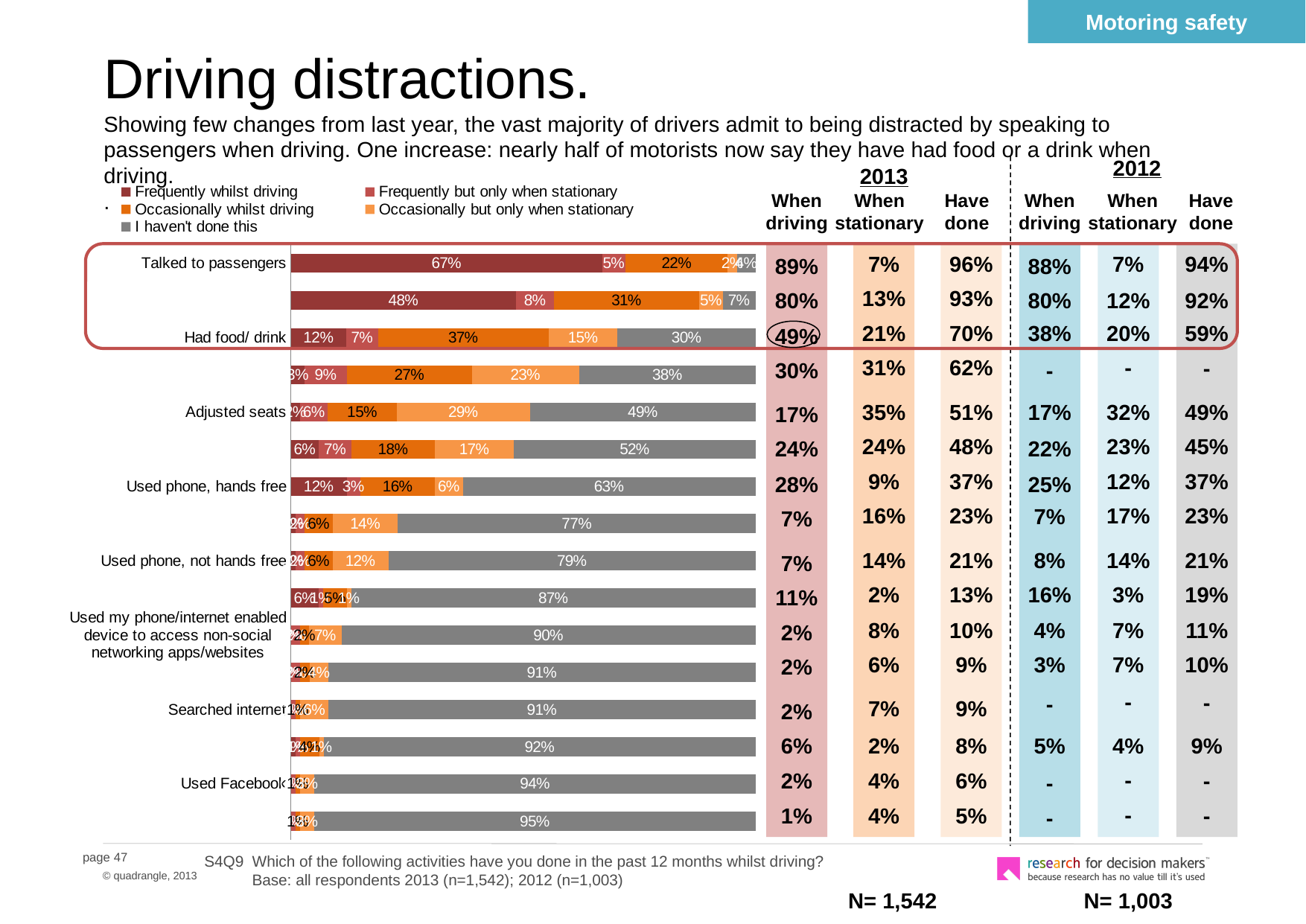

Motoring safety
# Driving distractions. Showing few changes from last year, the vast majority of drivers admit to being distracted by speaking to passengers when driving. One increase: nearly half of motorists now say they have had food or a drink when driving. .
2012
2013

### Chart

| Category | Frequently whilst driving | Frequently but only when stationary | Occasionally whilst driving | Occasionally but only when stationary | I haven't done this |
|---|---|---|---|---|---|
| Talked to passengers | 0.6700000000000039 | 0.05 | 0.22 | 0.02000000000000001 | 0.04000000000000002 |
| Adjusted in car controls | 0.4800000000000003 | 0.08000000000000004 | 0.3100000000000015 | 0.05 | 0.07000000000000002 |
| Had food/ drink | 0.12000000000000002 | 0.07000000000000002 | 0.3700000000000004 | 0.15000000000000024 | 0.3000000000000003 |
| Stretched to pick something up | 0.030000000000000002 | 0.09000000000000002 | 0.27 | 0.23 | 0.38000000000000167 |
| Adjusted seats | 0.02000000000000001 | 0.06000000000000003 | 0.15000000000000024 | 0.2900000000000003 | 0.4900000000000003 |
| Adjusted/programmed the SatNav | 0.06000000000000003 | 0.07000000000000002 | 0.18000000000000024 | 0.17 | 0.52 |
| Used phone, hands free | 0.12000000000000002 | 0.030000000000000002 | 0.16 | 0.06000000000000003 | 0.6300000000000033 |
| Sent text messages | 0.010000000000000005 | 0.02000000000000001 | 0.06000000000000003 | 0.14 | 0.7700000000000033 |
| Used phone, not hands free | 0.010000000000000005 | 0.02000000000000001 | 0.06000000000000003 | 0.12000000000000002 | 0.79 |
| Smoked | 0.06000000000000003 | 0.010000000000000005 | 0.05 | 0.010000000000000005 | 0.870000000000003 |
| Used my phone/internet enabled device to access non-social networking apps/websites | 0.0 | 0.02000000000000001 | 0.02000000000000001 | 0.07000000000000002 | 0.9 |
| Done my make-up/hair/tie/shaving | 0.0 | 0.02000000000000001 | 0.02000000000000001 | 0.04000000000000002 | 0.91 |
| Searched internet | 0.0 | 0.010000000000000005 | 0.010000000000000005 | 0.06000000000000003 | 0.91 |
| Listened to MP3 player using headphones | 0.010000000000000005 | 0.010000000000000005 | 0.04000000000000002 | 0.010000000000000005 | 0.92 |
| Used Facebook | 0.0 | 0.010000000000000005 | 0.010000000000000005 | 0.030000000000000002 | 0.9400000000000006 |
| Used Twitter | 0.0 | 0.010000000000000005 | 0.010000000000000005 | 0.030000000000000002 | 0.9500000000000006 |
When driving
When stationary
Have done
When driving
When stationary
Have done

7%

96%

7%

94%

89%
88%
13%
93%
80%
80%
12%
92%
21%
70%
38%
20%
59%
49%

31%
62%
-
-
30%
-
35%
51%
17%
32%
49%
17%
24%
48%
23%
45%
24%
22%
9%
37%
12%
37%
28%
25%
16%
23%
17%
23%
7%
7%
14%
21%
8%
14%
21%
7%
2%
13%
16%
3%
19%
11%
8%
10%
4%
7%
11%
2%
6%
9%
3%
7%
10%
2%
-
-
-
7%
9%
2%
6%
2%
8%
5%
4%
9%
-
-
2%
4%
6%
-
-
1%
4%
5%
-
-

S4Q9  Which of the following activities have you done in the past 12 months whilst driving?
	Base: all respondents 2013 (n=1,542); 2012 (n=1,003)
N= 1,542
N= 1,003